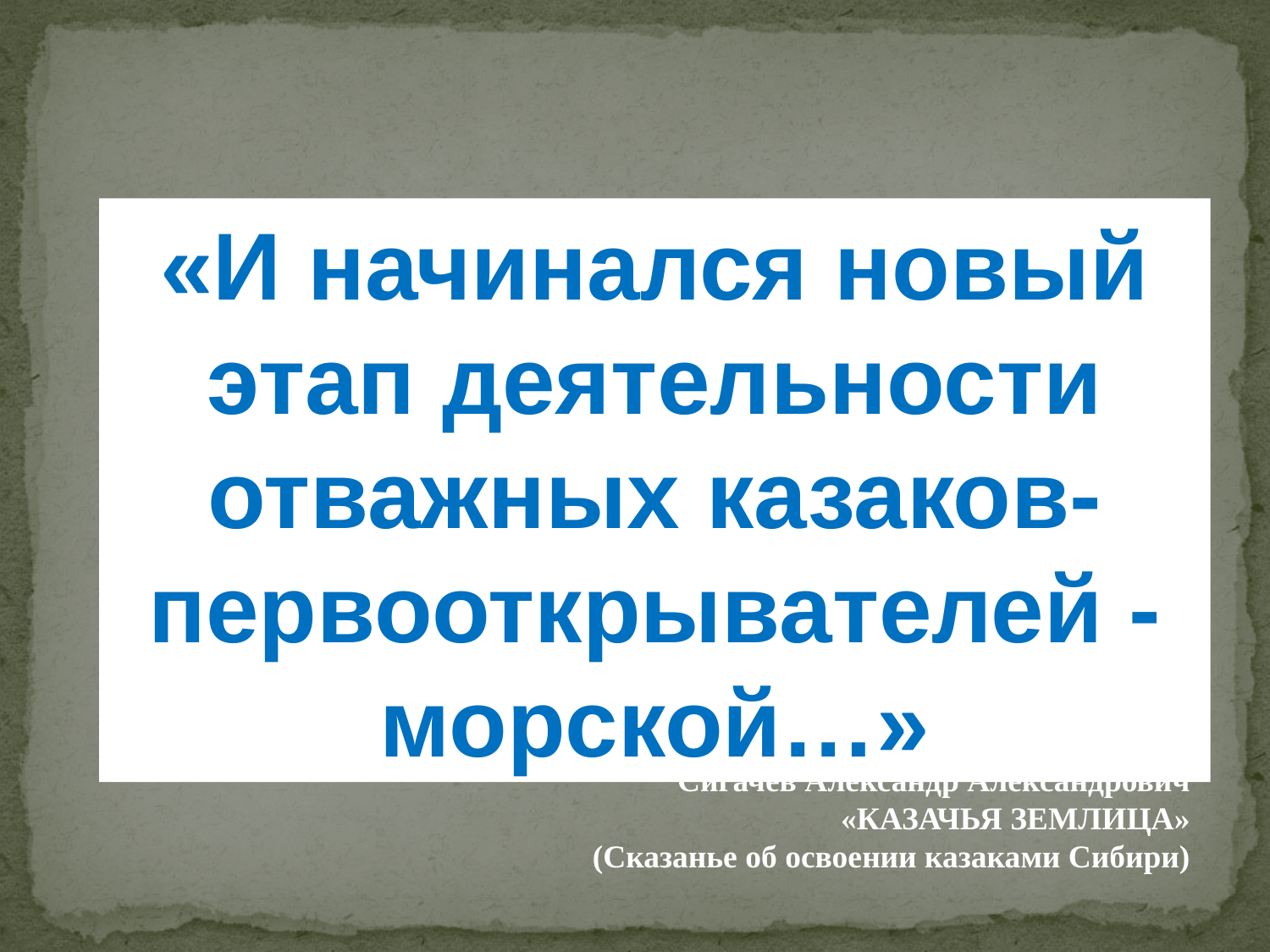

«И начинался новый этап деятельности отважных казаков-первооткрывателей - морской…»
Сигачёв Александр Александрович
«КАЗАЧЬЯ ЗЕМЛИЦА»
         (Сказанье об освоении казаками Сибири)